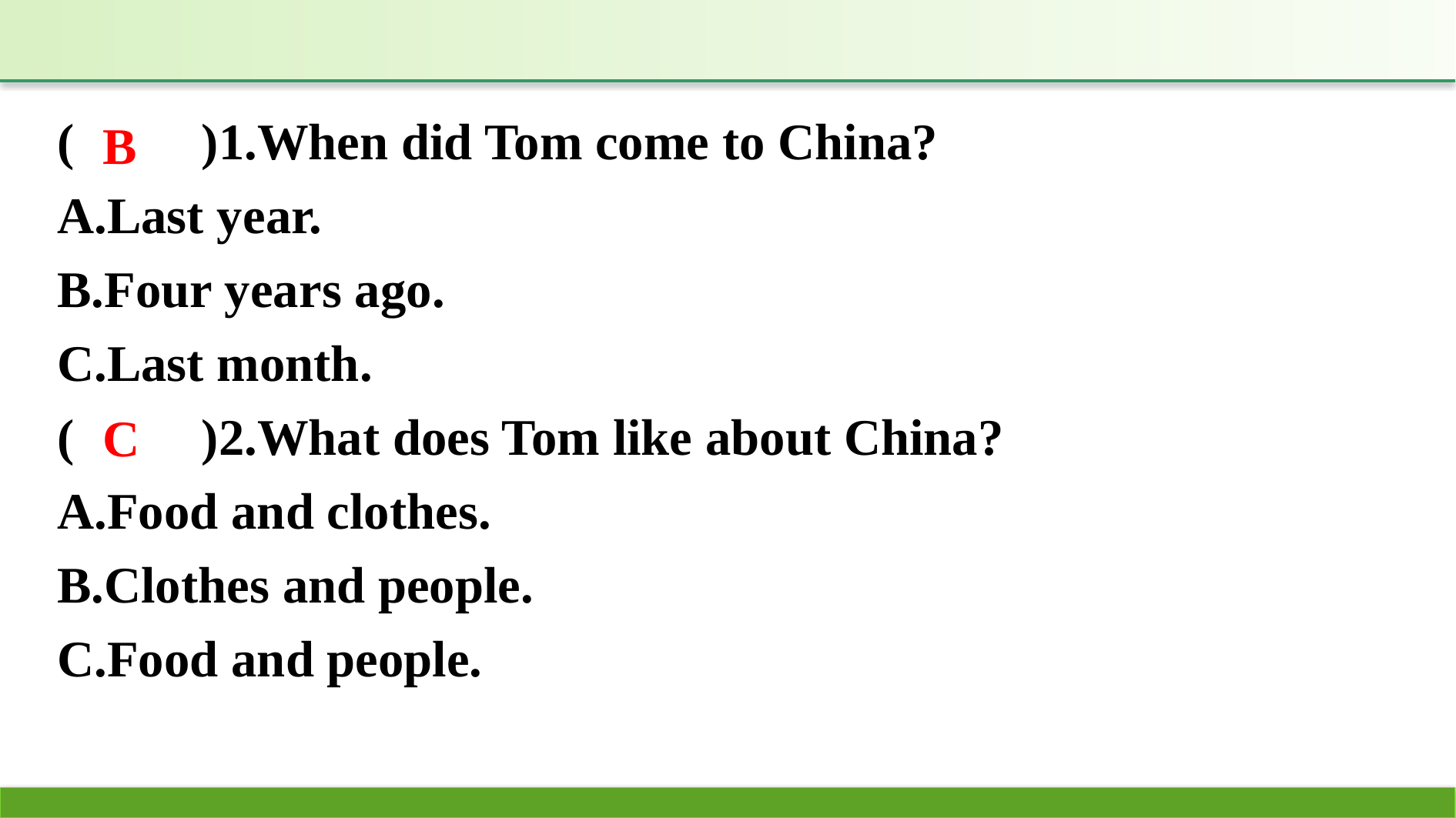

(　　)1.When did Tom come to China?
A.Last year.
B.Four years ago.
C.Last month.
(　　)2.What does Tom like about China?
A.Food and clothes.
B.Clothes and people.
C.Food and people.
B
C